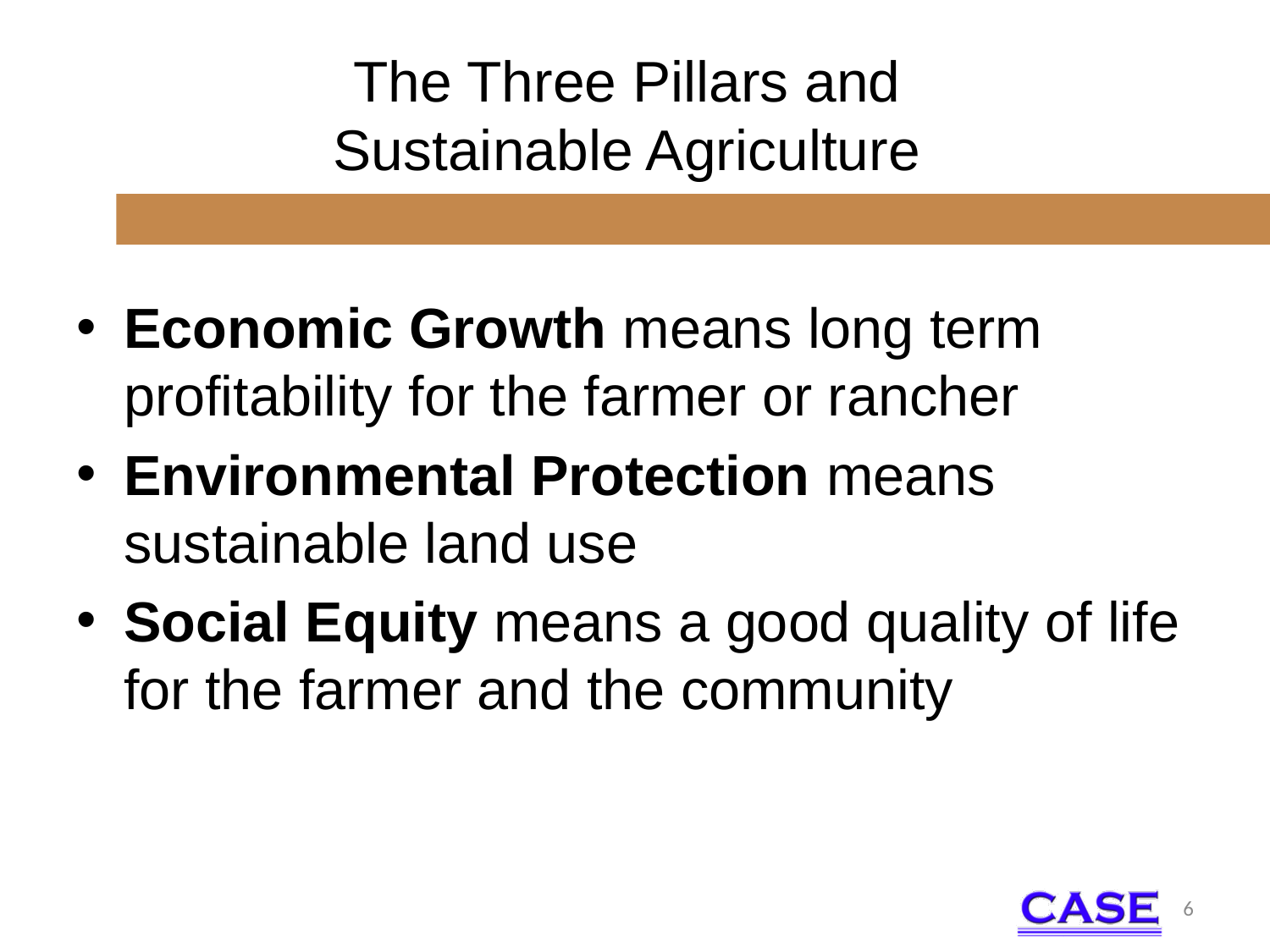

# The Three Pillars and Sustainable Agriculture
Economic Growth means long term profitability for the farmer or rancher
Environmental Protection means sustainable land use
Social Equity means a good quality of life for the farmer and the community

6